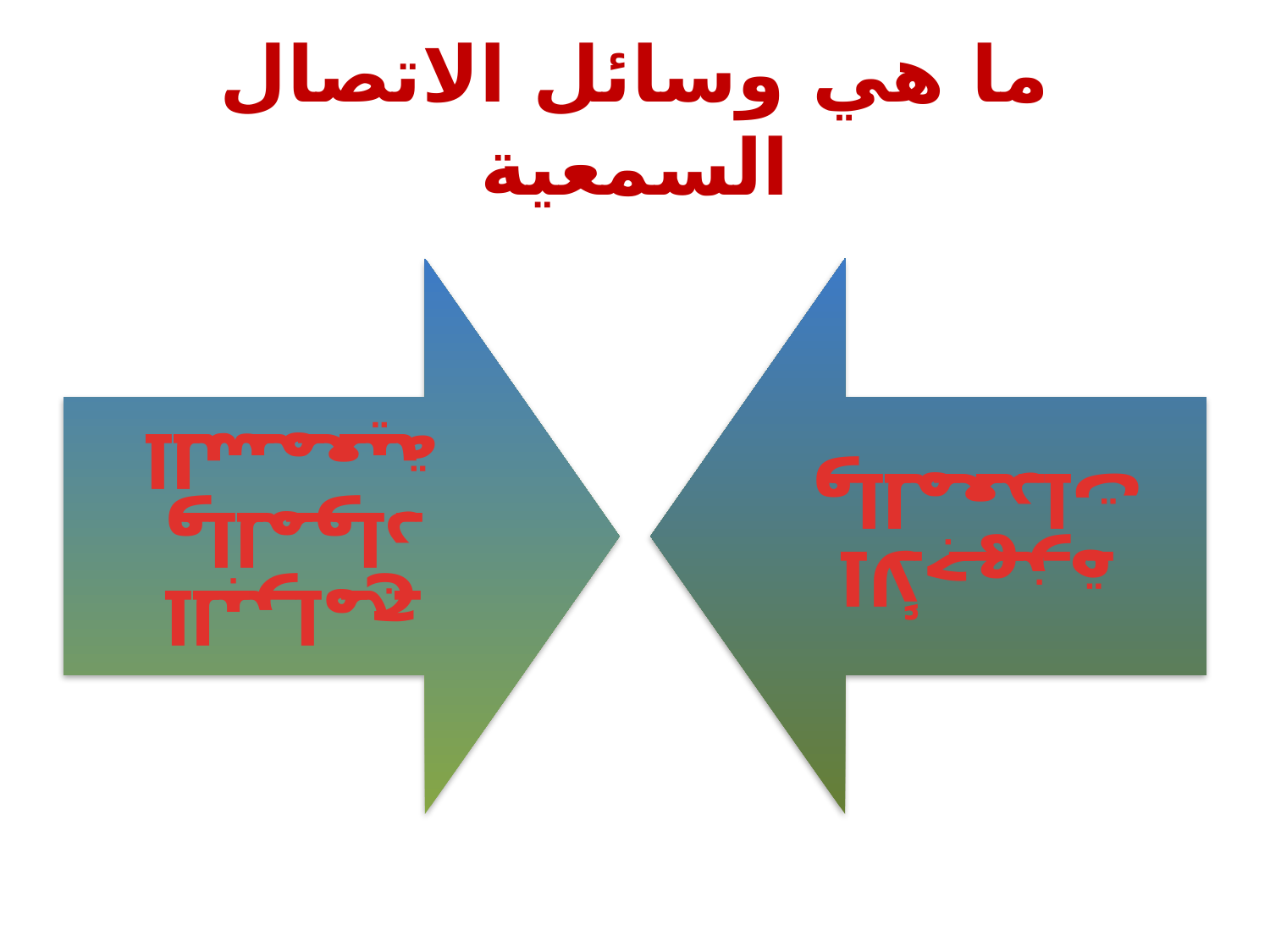

# ما هي وسائل الاتصال السمعية
البرامج والمواد السمعية
الأجهزة والمعدات